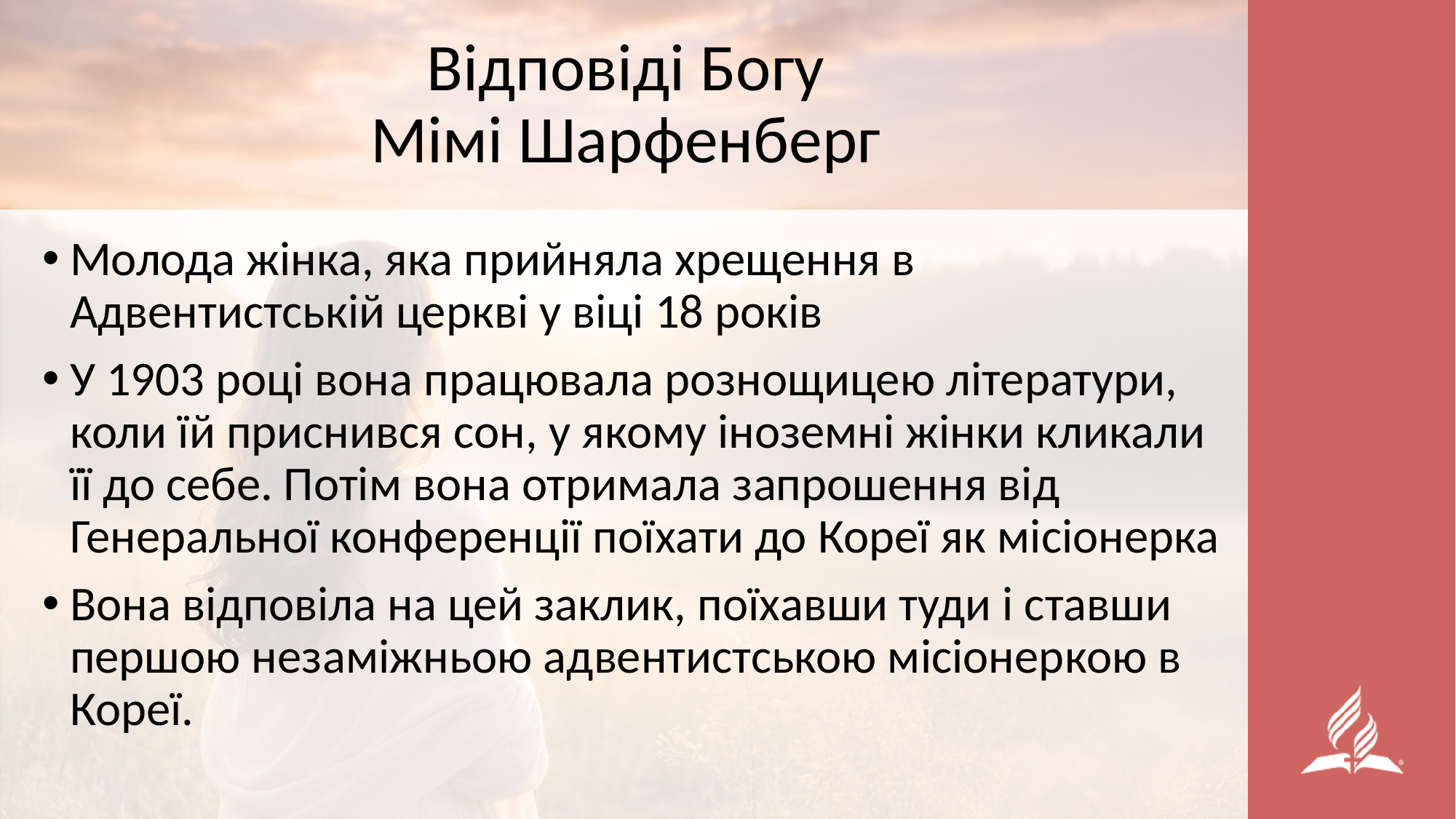

# Відповіді Богу Мімі Шарфенберг
Молода жінка, яка прийняла хрещення в Адвентистській церкві у віці 18 років
У 1903 році вона працювала рознощицею літератури, коли їй приснився сон, у якому іноземні жінки кликали її до себе. Потім вона отримала запрошення від Генеральної конференції поїхати до Кореї як місіонерка
Вона відповіла на цей заклик, поїхавши туди і ставши першою незаміжньою адвентистською місіонеркою в Кореї.